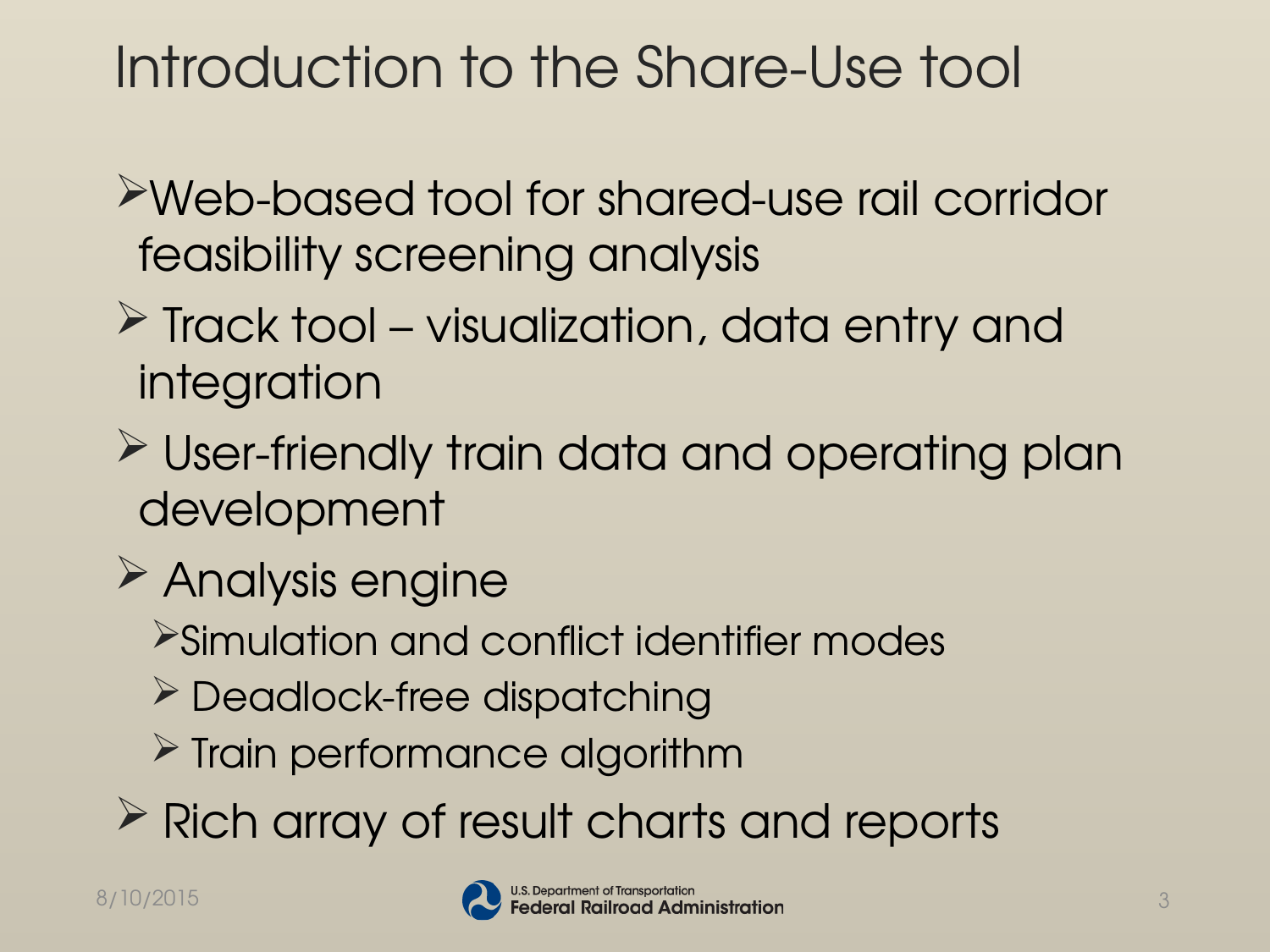

# Introduction to the Share-Use tool
Web-based tool for shared-use rail corridor feasibility screening analysis
 Track tool – visualization, data entry and integration
 User-friendly train data and operating plan development
 Analysis engine
Simulation and conflict identifier modes
 Deadlock-free dispatching
 Train performance algorithm
 Rich array of result charts and reports

8/10/2015
3